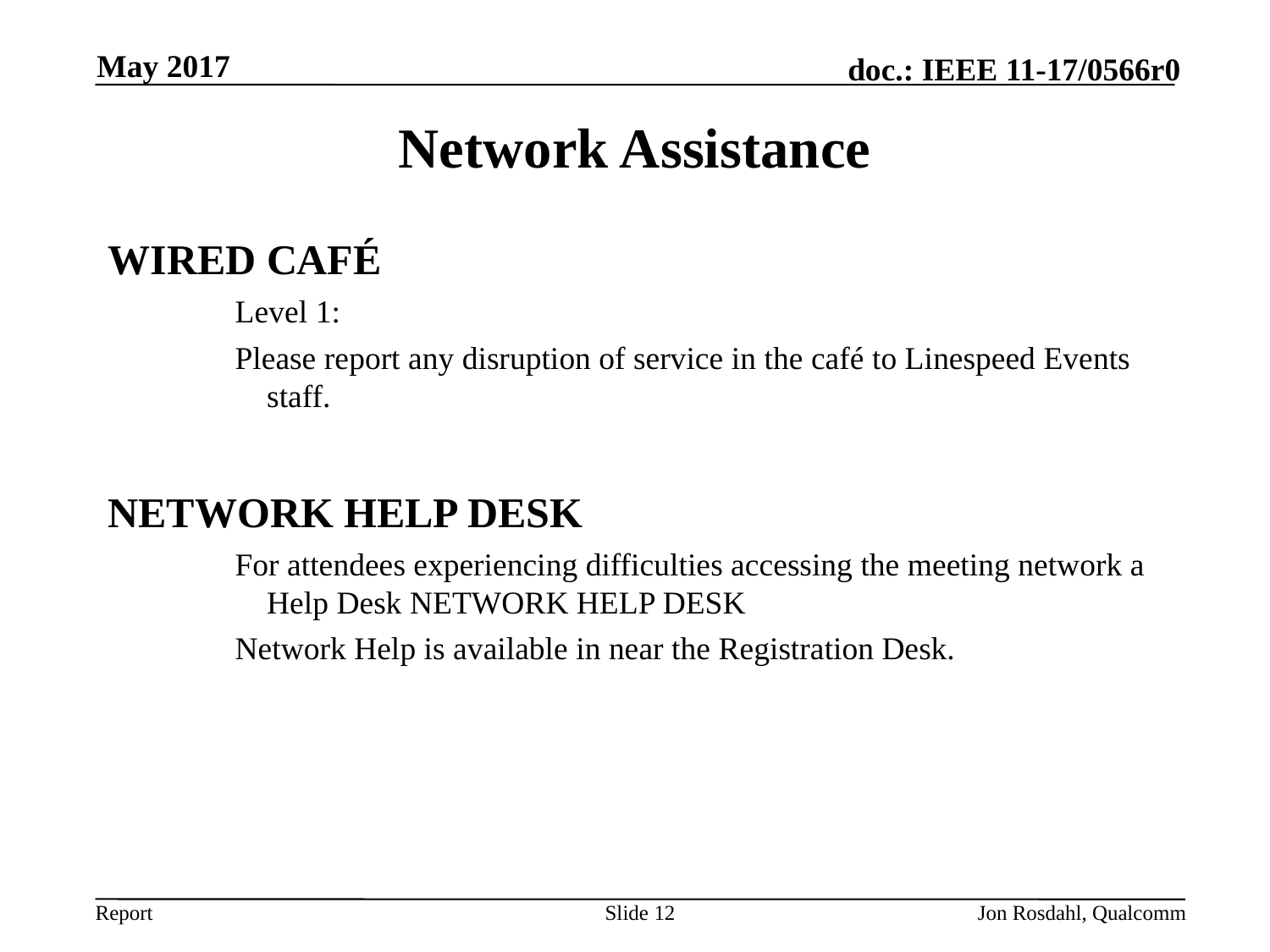

May 2017
# Network Assistance
WIRED CAFÉ
Level 1:
Please report any disruption of service in the café to Linespeed Events staff.

NETWORK HELP DESK
For attendees experiencing difficulties accessing the meeting network a Help Desk NETWORK HELP DESK
Network Help is available in near the Registration Desk.

Slide 12
Jon Rosdahl, Qualcomm